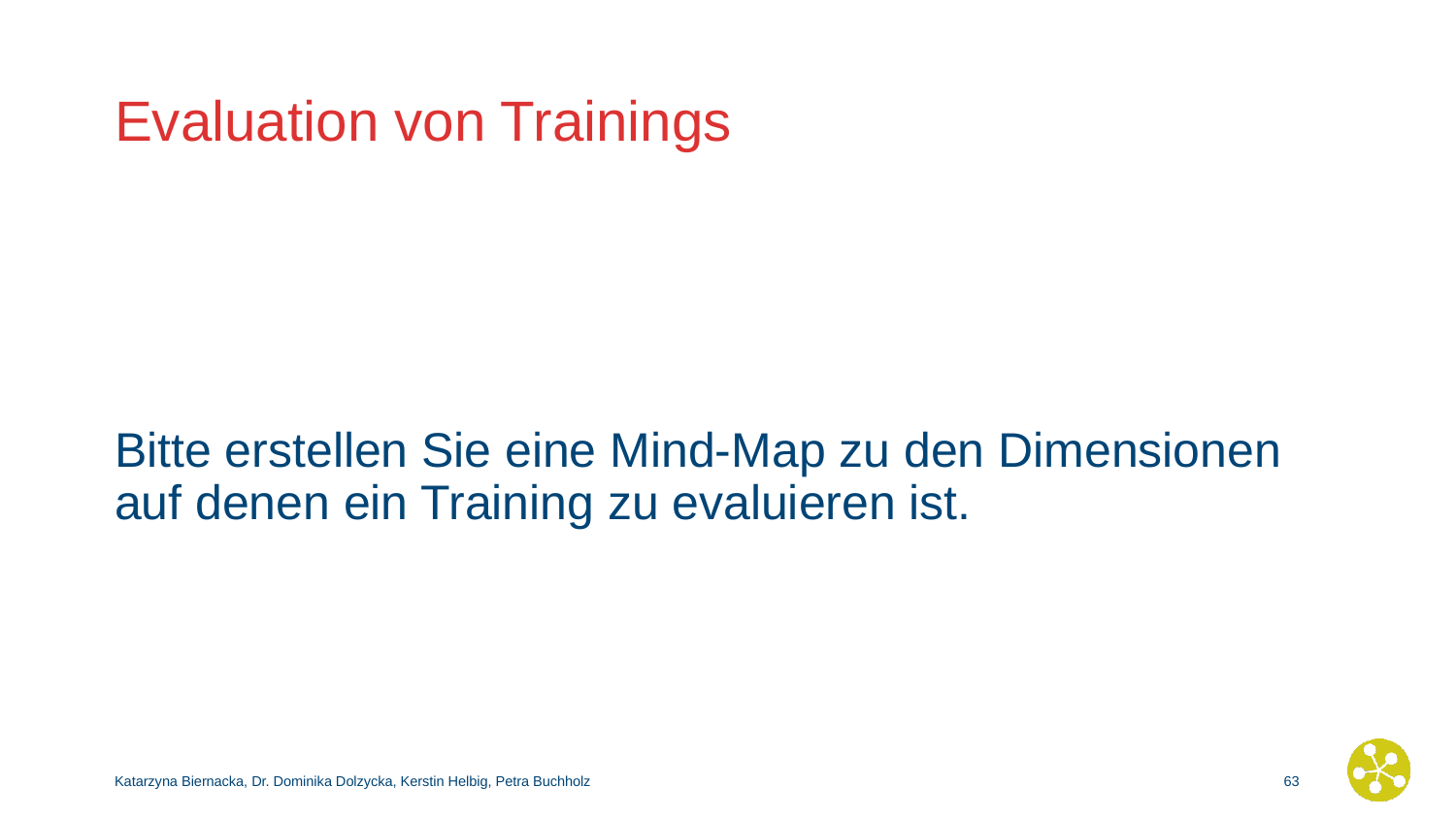

# Evaluation von Trainings
Bitte erstellen Sie eine Mind-Map zu den Dimensionen auf denen ein Training zu evaluieren ist.
Katarzyna Biernacka, Dr. Dominika Dolzycka, Kerstin Helbig, Petra Buchholz
63